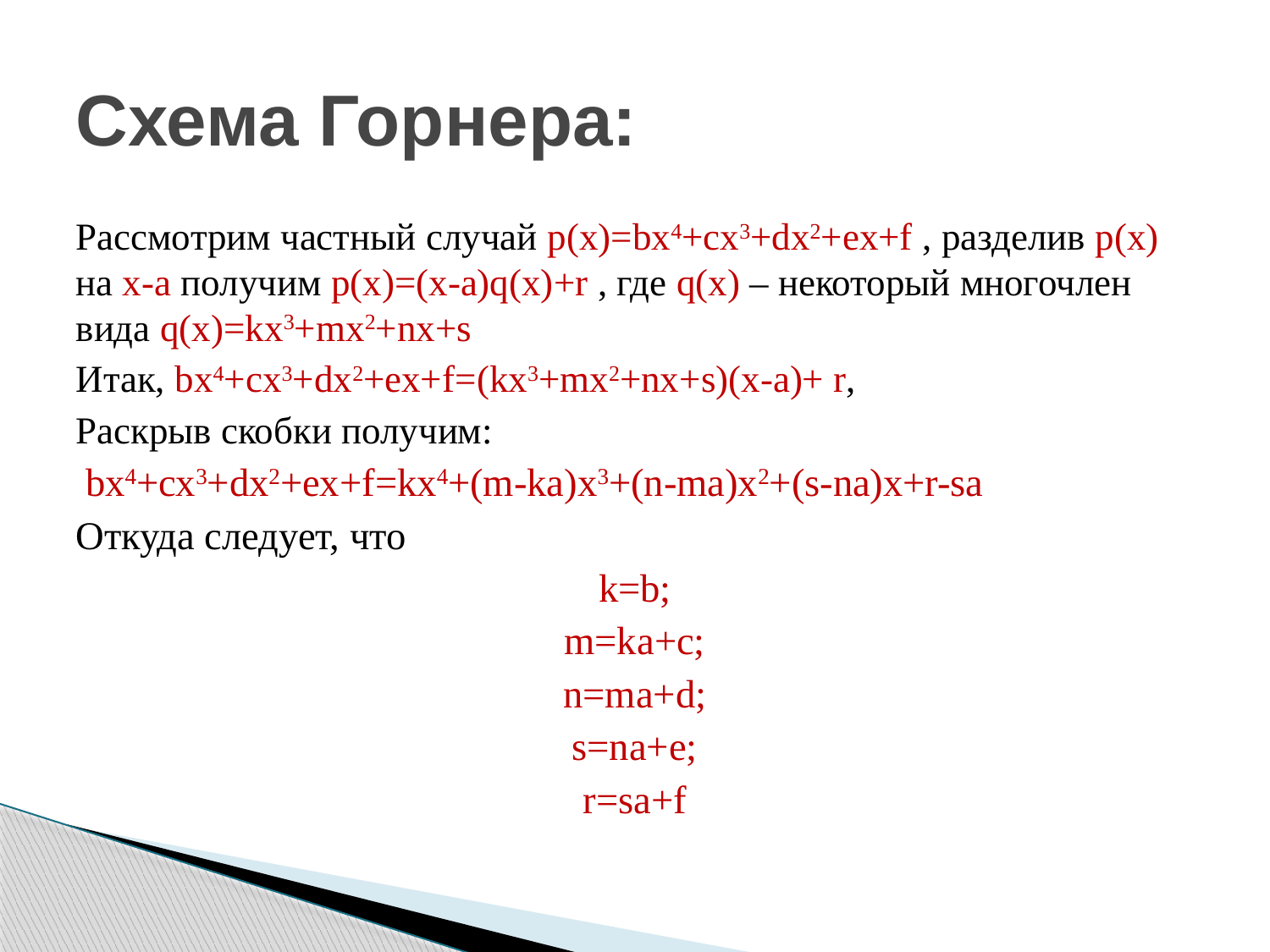

# Схема Горнера:
Рассмотрим частный случай р(х)=bx4+cx3+dx2+ex+f , разделив р(х) на х-а получим p(x)=(x-a)q(x)+r , где q(x) – некоторый многочлен вида q(x)=kx3+mx2+nx+s
Итак, bx4+cx3+dx2+ex+f=(kx3+mx2+nx+s)(х-а)+ r,
Раскрыв скобки получим:
 bx4+cx3+dx2+ex+f=kx4+(m-ka)x3+(n-ma)x2+(s-na)x+r-sa
Откуда следует, что
k=b;
m=ka+c;
n=ma+d;
s=na+e;
r=sa+f